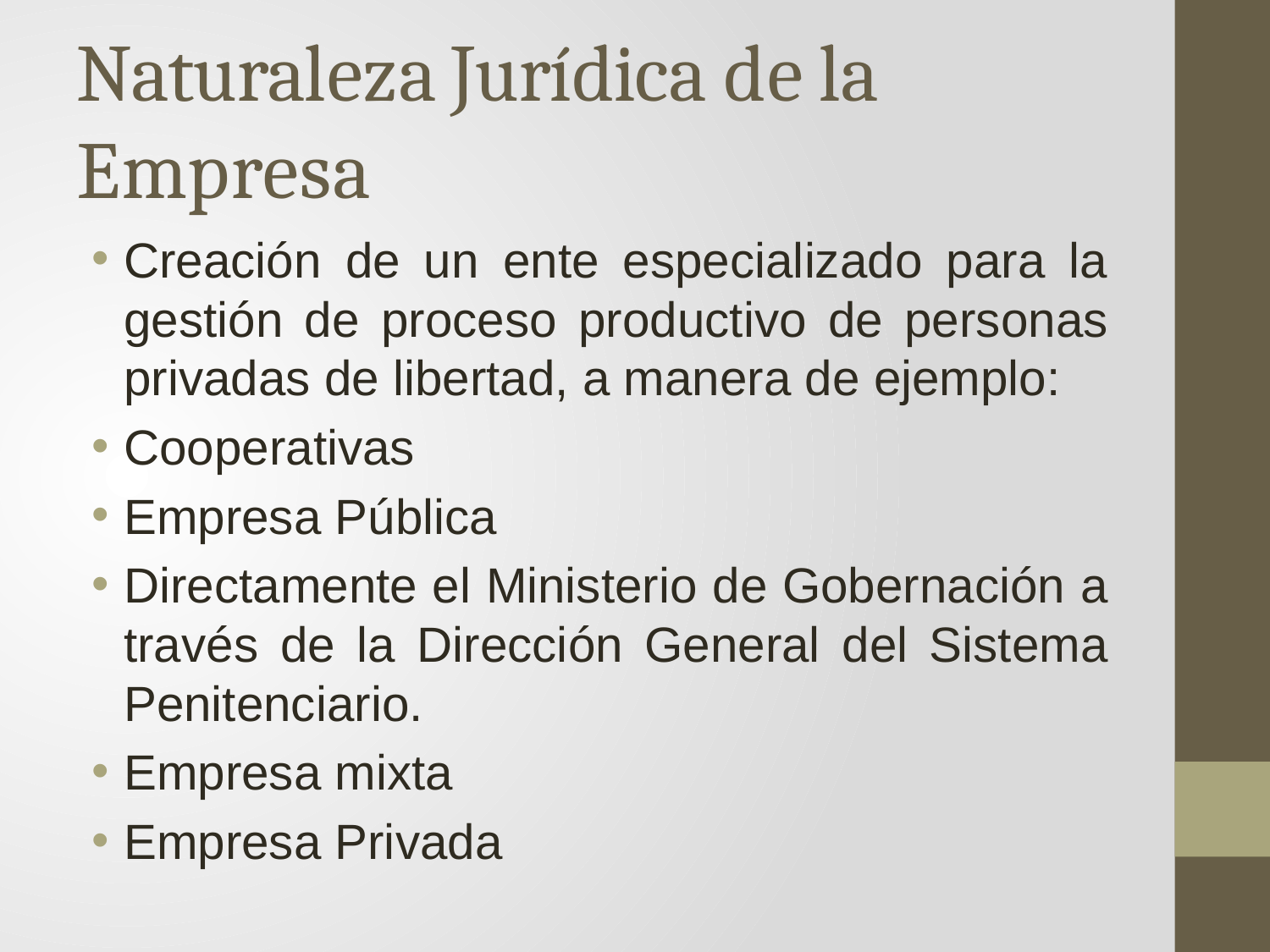

# Naturaleza Jurídica de la Empresa
Creación de un ente especializado para la gestión de proceso productivo de personas privadas de libertad, a manera de ejemplo:
Cooperativas
Empresa Pública
Directamente el Ministerio de Gobernación a través de la Dirección General del Sistema Penitenciario.
Empresa mixta
Empresa Privada